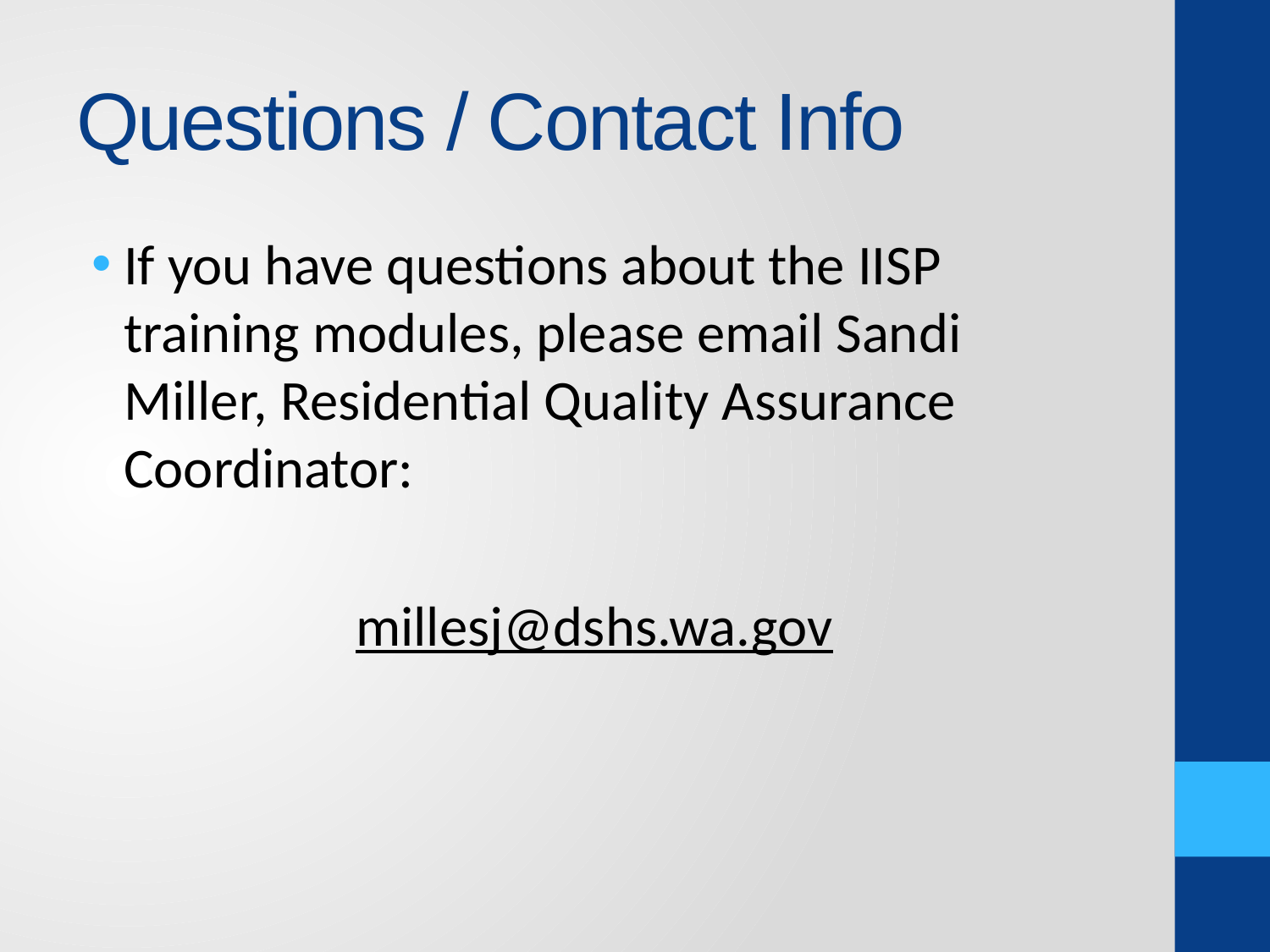

# Questions / Contact Info
If you have questions about the IISP training modules, please email Sandi Miller, Residential Quality Assurance Coordinator:

millesj@dshs.wa.gov